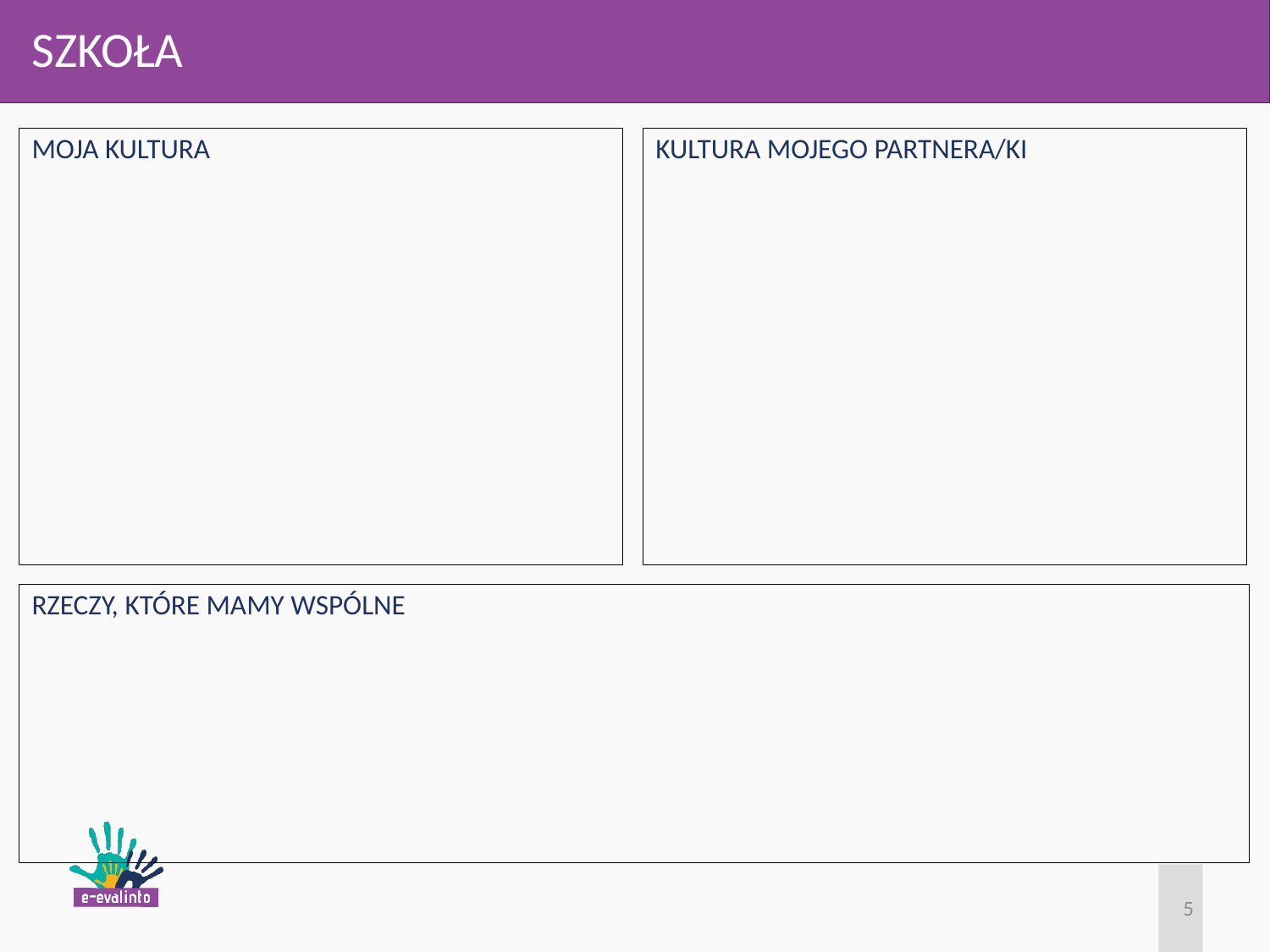

# SZKOŁA
MOJA KULTURA
KULTURA MOJEGO PARTNERA/KI
RZECZY, KTÓRE MAMY WSPÓLNE
5